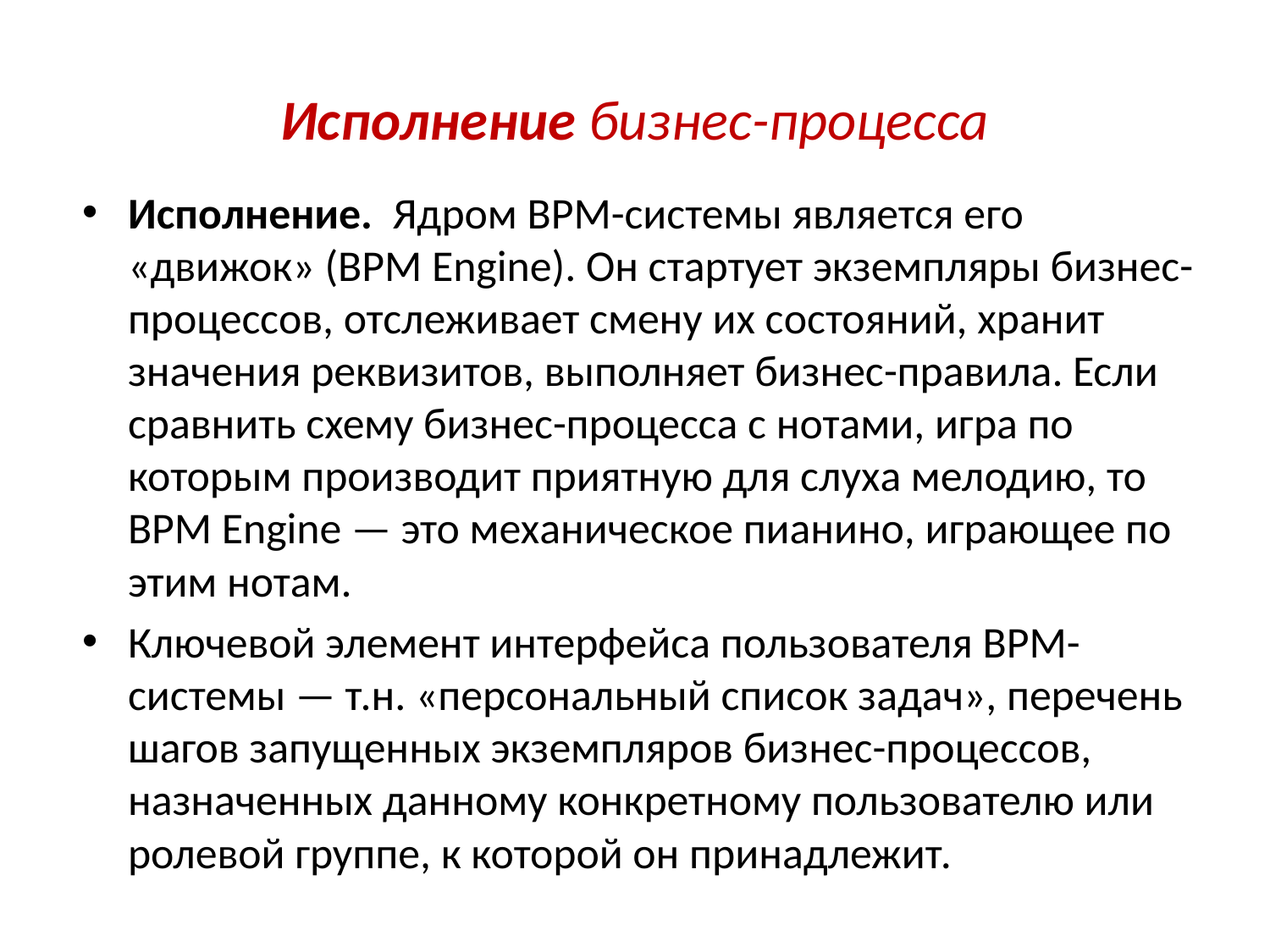

# Исполнение бизнес-процесса
Исполнение.  Ядром BPM-системы является его «движок» (BPM Engine). Он стартует экземпляры бизнес-процессов, отслеживает смену их состояний, хранит значения реквизитов, выполняет бизнес-правила. Если сравнить схему бизнес-процесса с нотами, игра по которым производит приятную для слуха мелодию, то BPM Engine — это механическое пианино, играющее по этим нотам.
Ключевой элемент интерфейса пользователя BPM-системы — т.н. «персональный список задач», перечень шагов запущенных экземпляров бизнес-процессов, назначенных данному конкретному пользователю или ролевой группе, к которой он принадлежит.